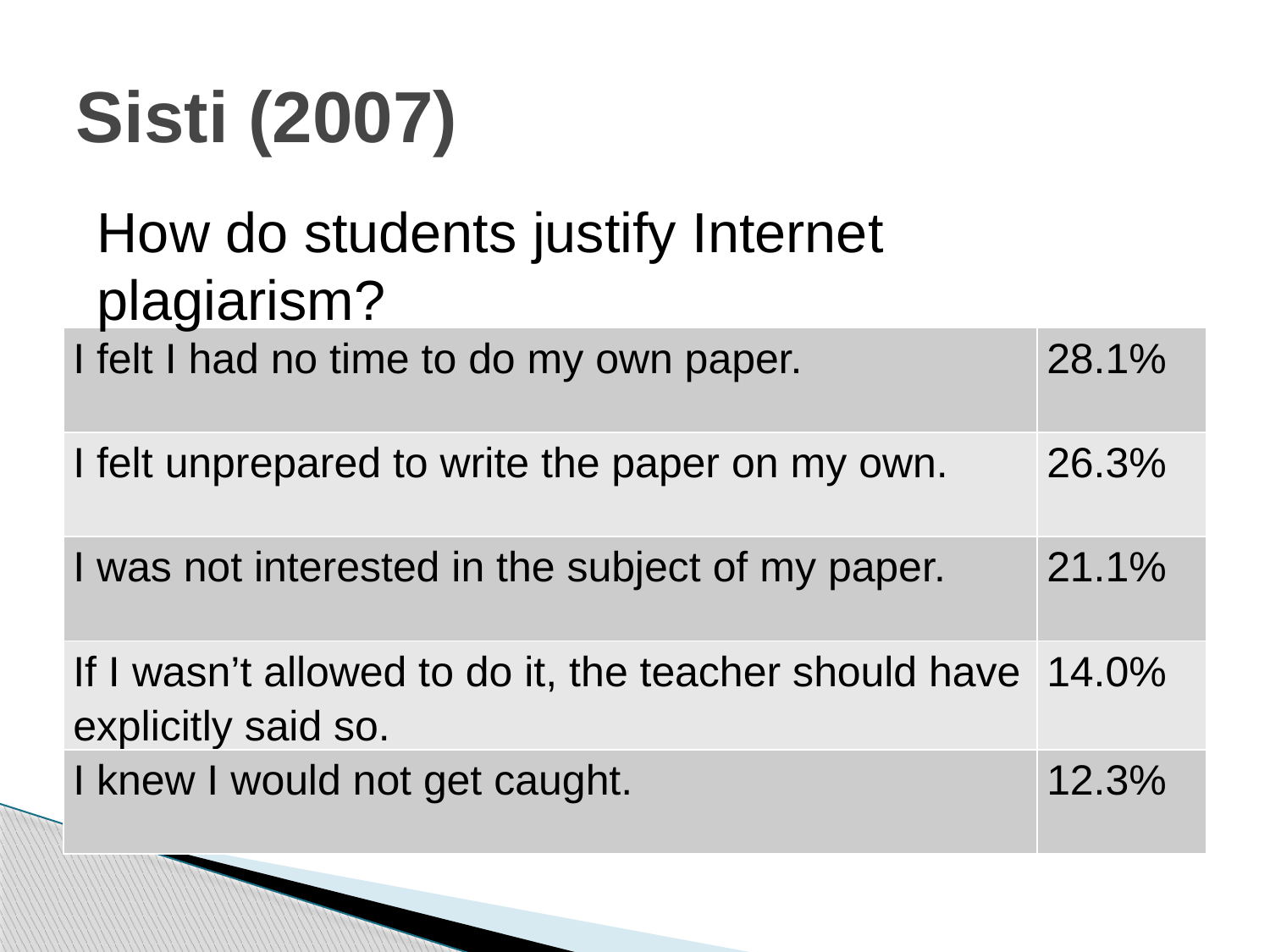

# Sisti (2007)
How do students justify Internet plagiarism?
| I felt I had no time to do my own paper. | 28.1% |
| --- | --- |
| I felt unprepared to write the paper on my own. | 26.3% |
| I was not interested in the subject of my paper. | 21.1% |
| If I wasn’t allowed to do it, the teacher should have explicitly said so. | 14.0% |
| I knew I would not get caught. | 12.3% |